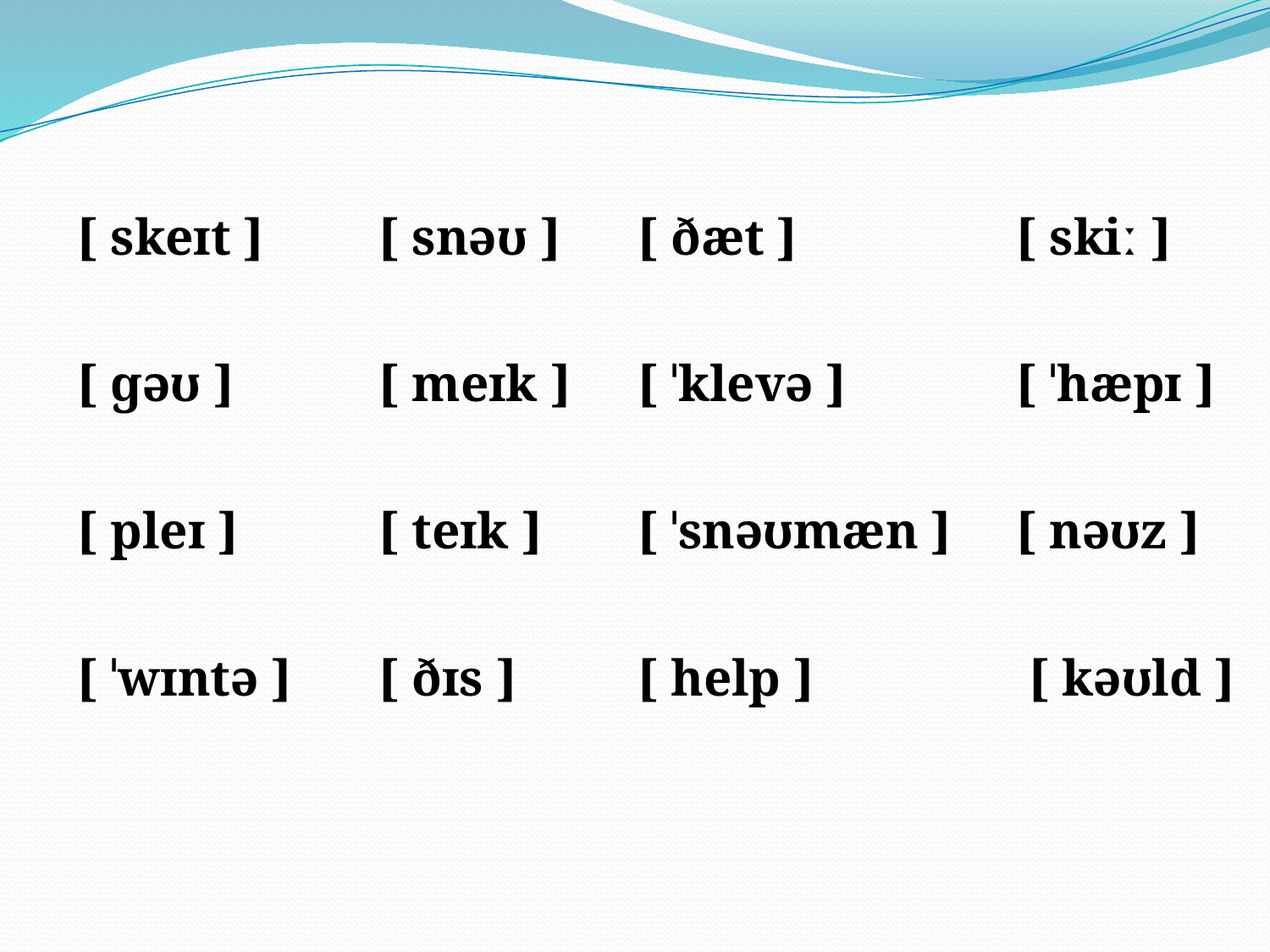

| [ skeɪt ] | [ snəʊ ] | [ ðæt ] | [ skiː ] |
| --- | --- | --- | --- |
| [ ɡəʊ ] | [ meɪk ] | [ ˈklevə ] | [ ˈhæpɪ ] |
| [ pleɪ ] | [ teɪk ] | [ ˈsnəʊmæn ] | [ nəʊz ] |
| [ ˈwɪntə ] | [ ðɪs ] | [ help ] | [ kəʊld ] |